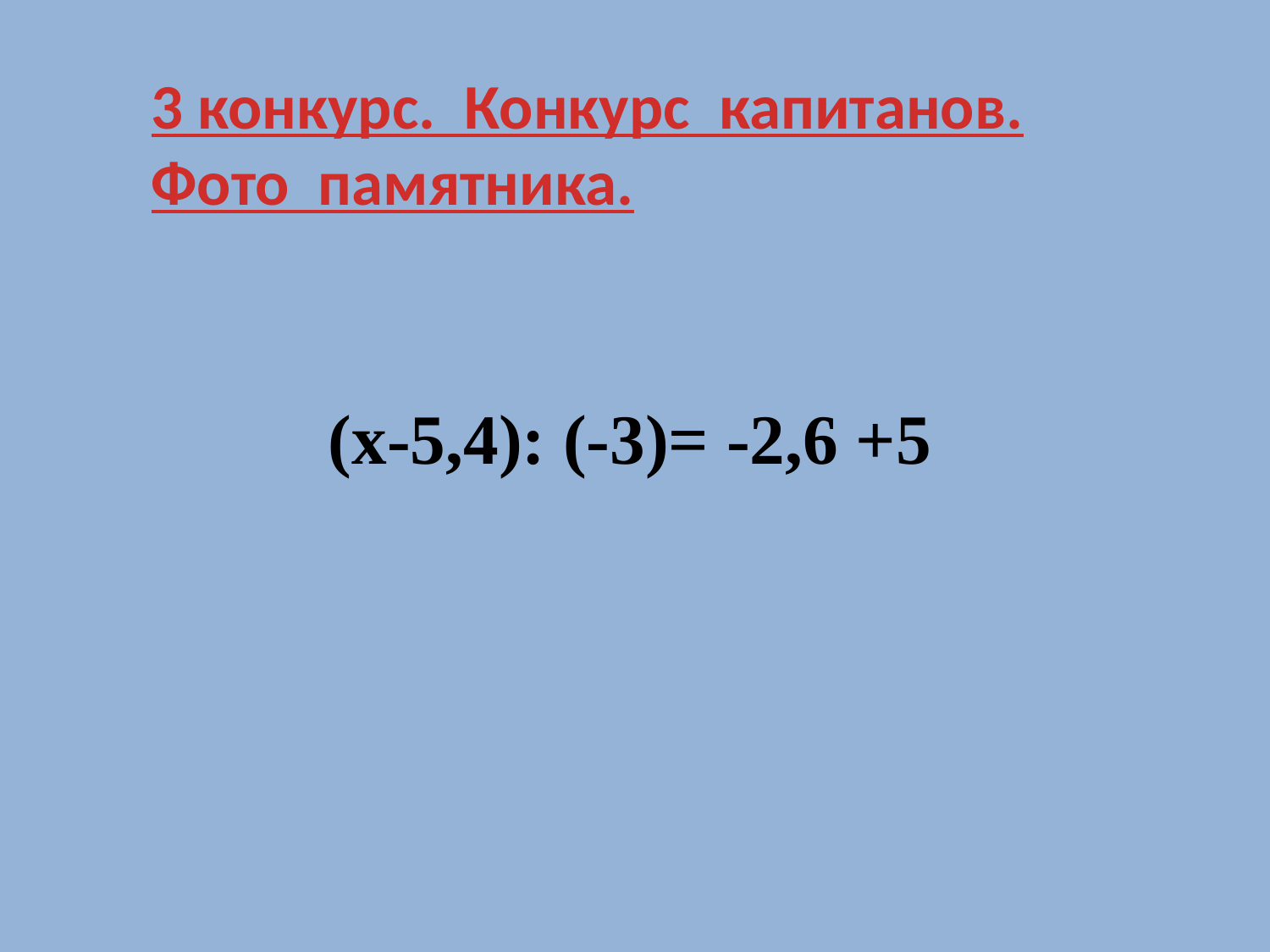

3 конкурс.  Конкурс  капитанов. Фото  памятника.
(х-5,4): (-3)= -2,6 +5